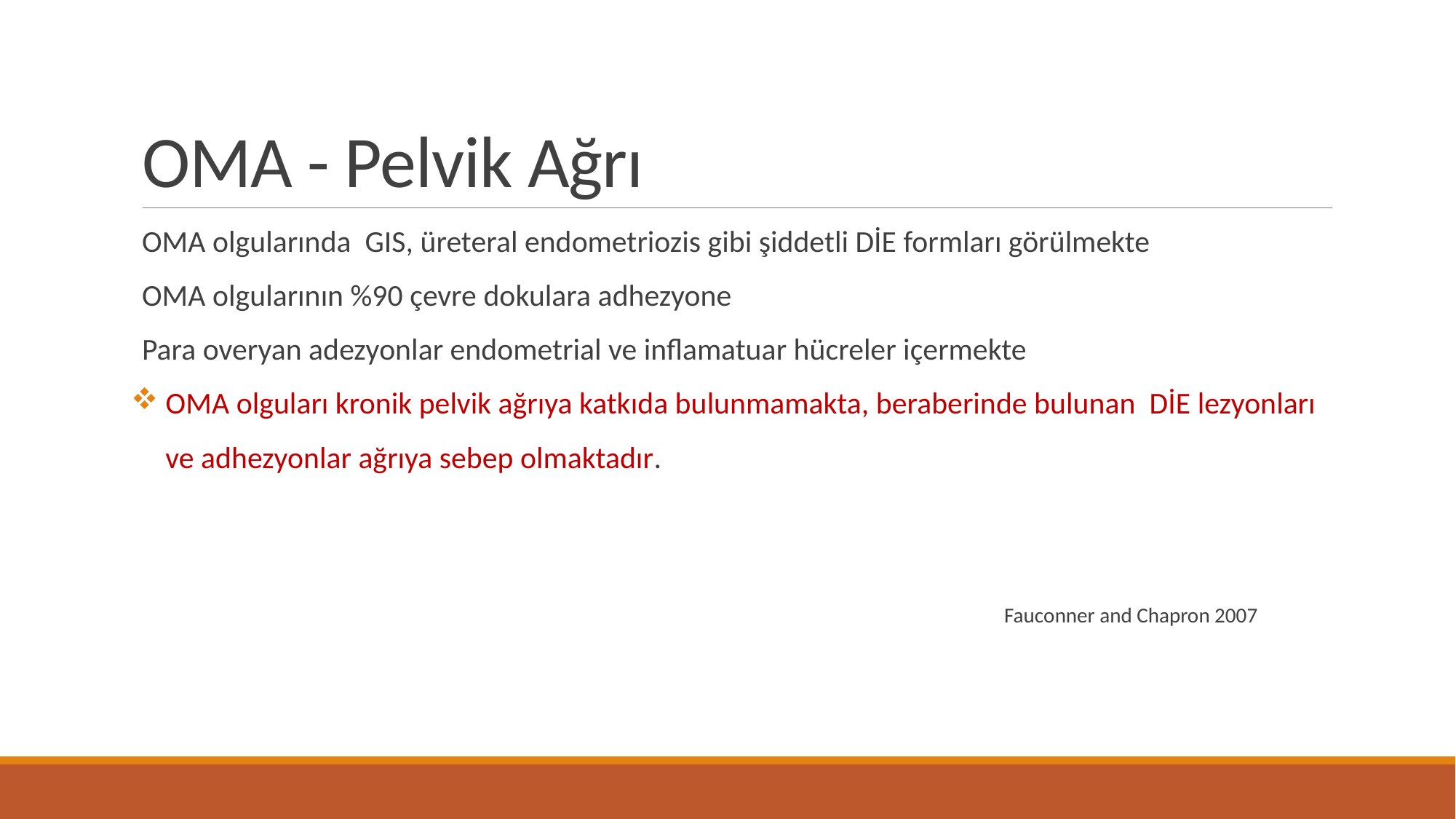

# OMA - Pelvik Ağrı
OMA olgularında  GIS, üreteral endometriozis gibi şiddetli DİE formları görülmekte
OMA olgularının %90 çevre dokulara adhezyone
Para overyan adezyonlar endometrial ve inflamatuar hücreler içermekte
 OMA olguları kronik pelvik ağrıya katkıda bulunmamakta, beraberinde bulunan  DİE lezyonları
     ve adhezyonlar ağrıya sebep olmaktadır.

								Fauconner and Chapron 2007